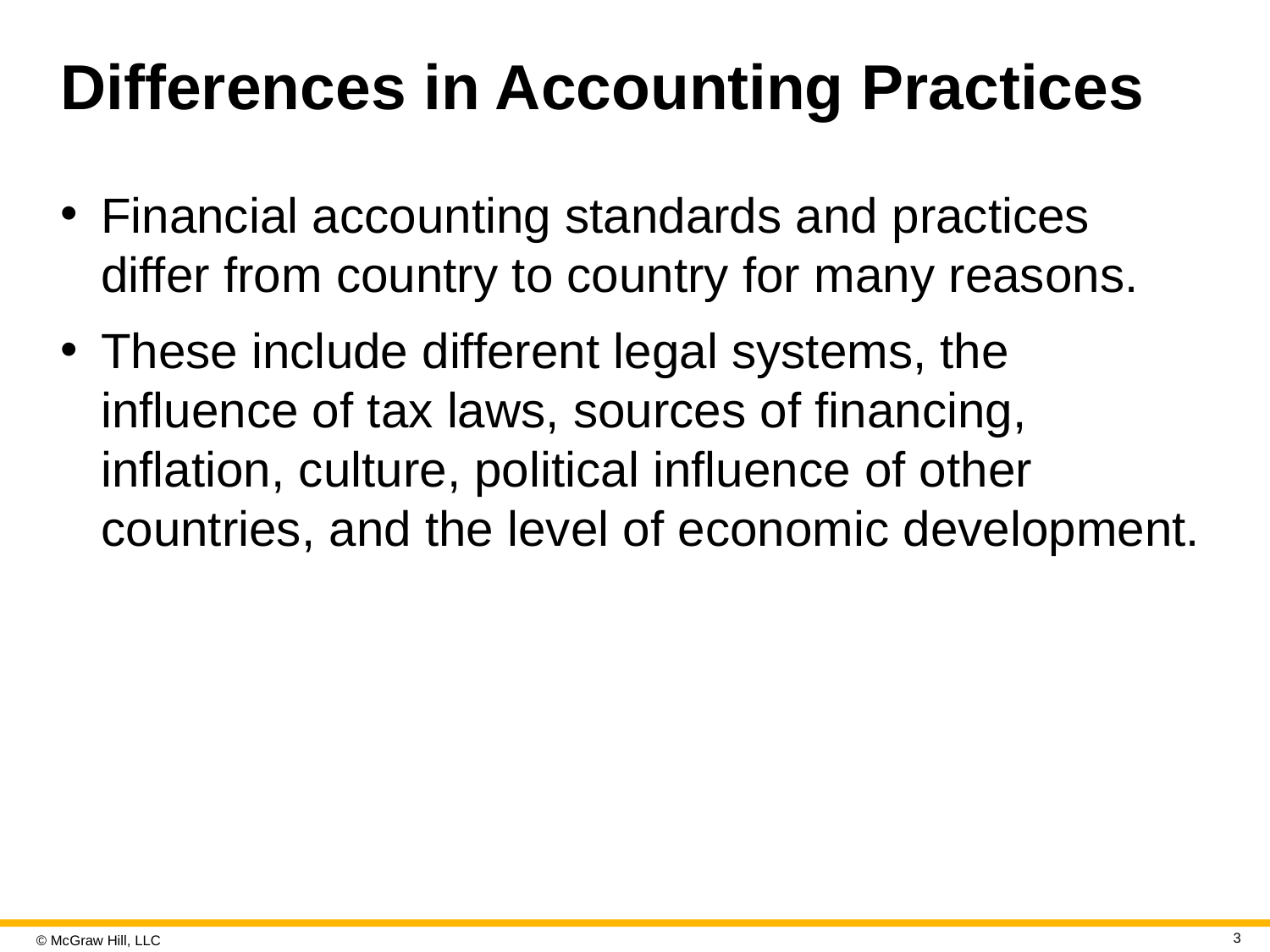

# Differences in Accounting Practices
Financial accounting standards and practices differ from country to country for many reasons.
These include different legal systems, the influence of tax laws, sources of financing, inflation, culture, political influence of other countries, and the level of economic development.
3